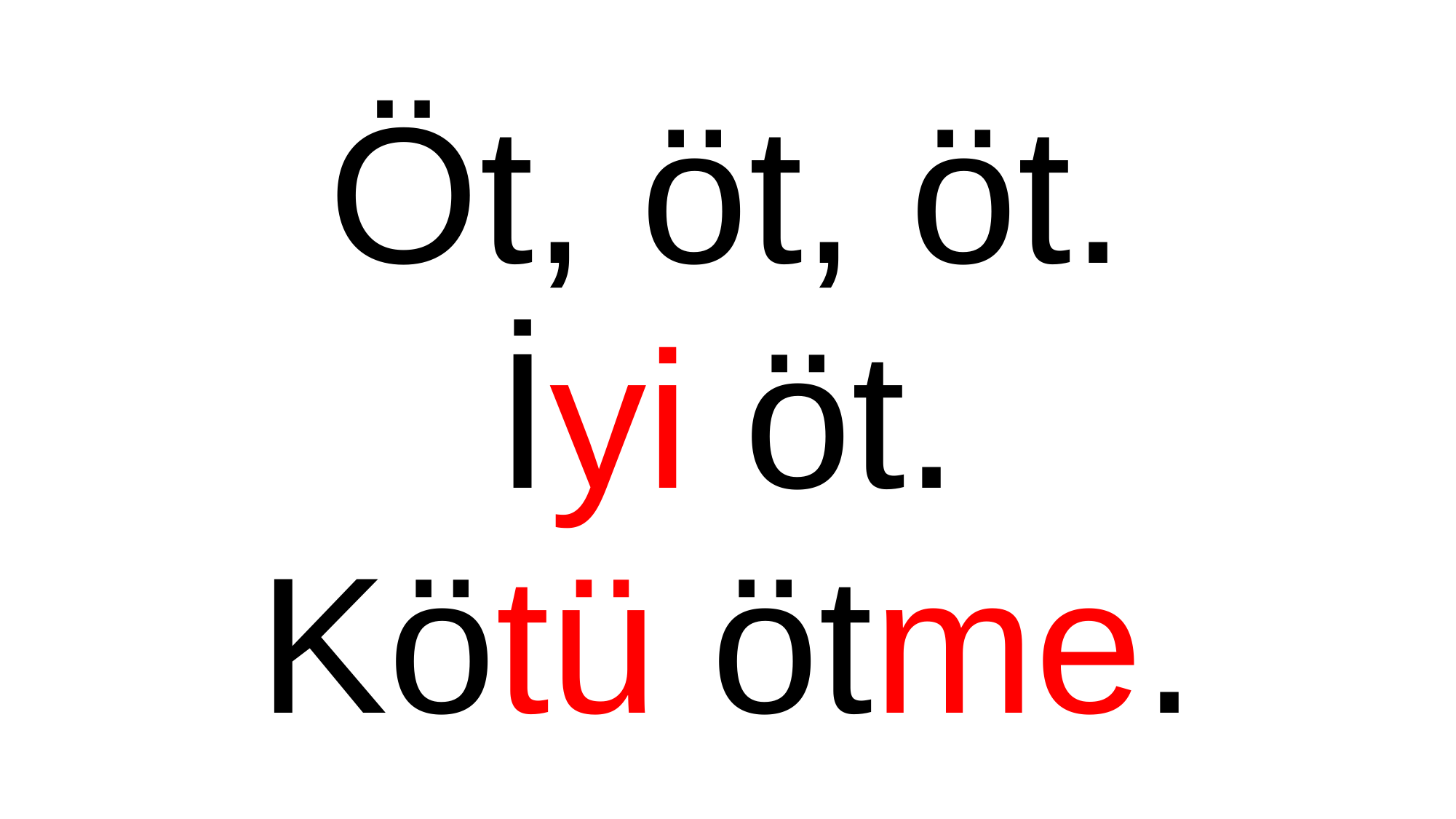

#
Öt, öt, öt.
İyi öt.
Kötü ötme.